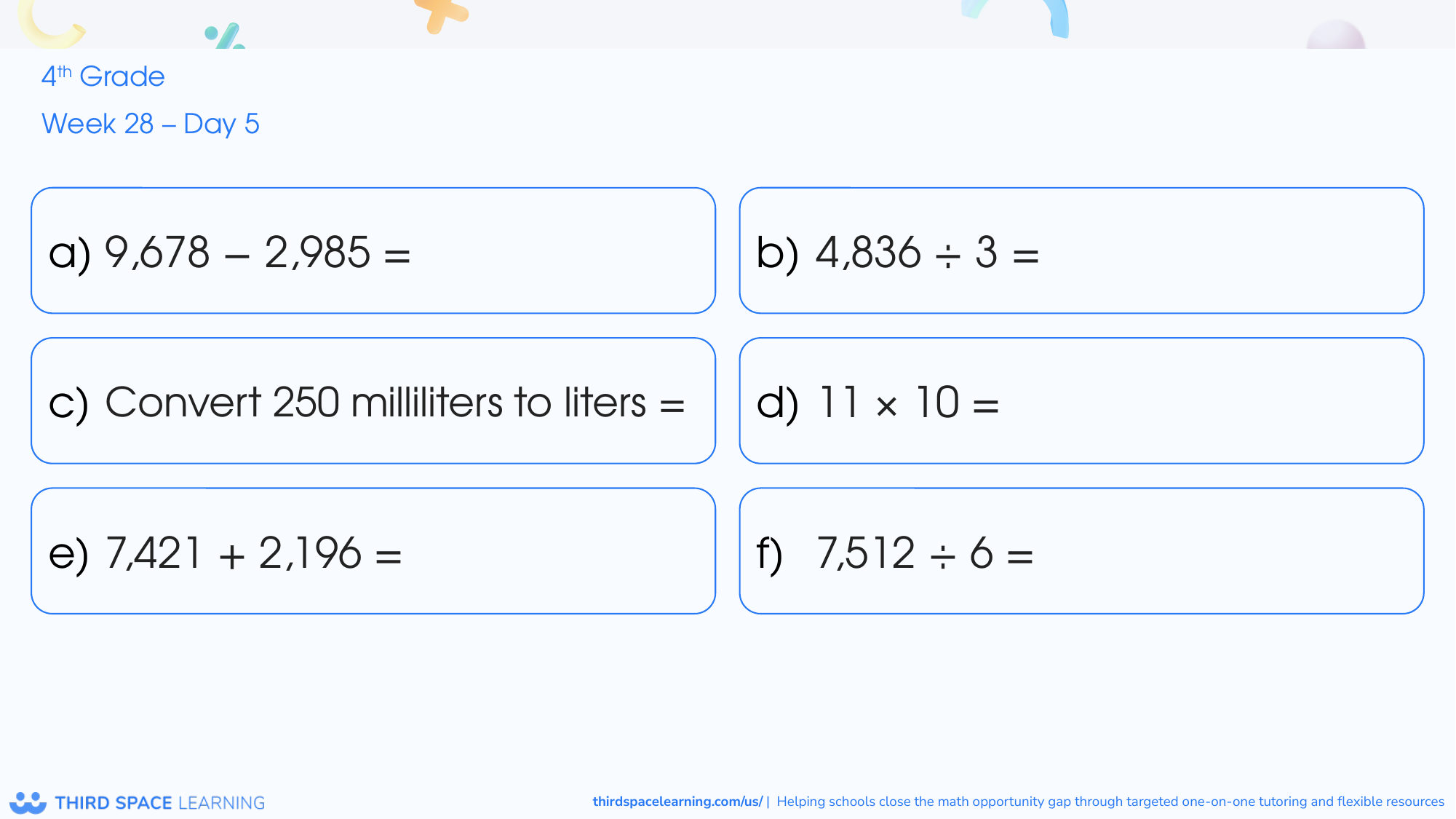

4th Grade
Week 28 – Day 5
9,678 − 2,985 =
4,836 ÷ 3 =
Convert 250 milliliters to liters =
11 × 10 =
7,421 + 2,196 =
7,512 ÷ 6 =